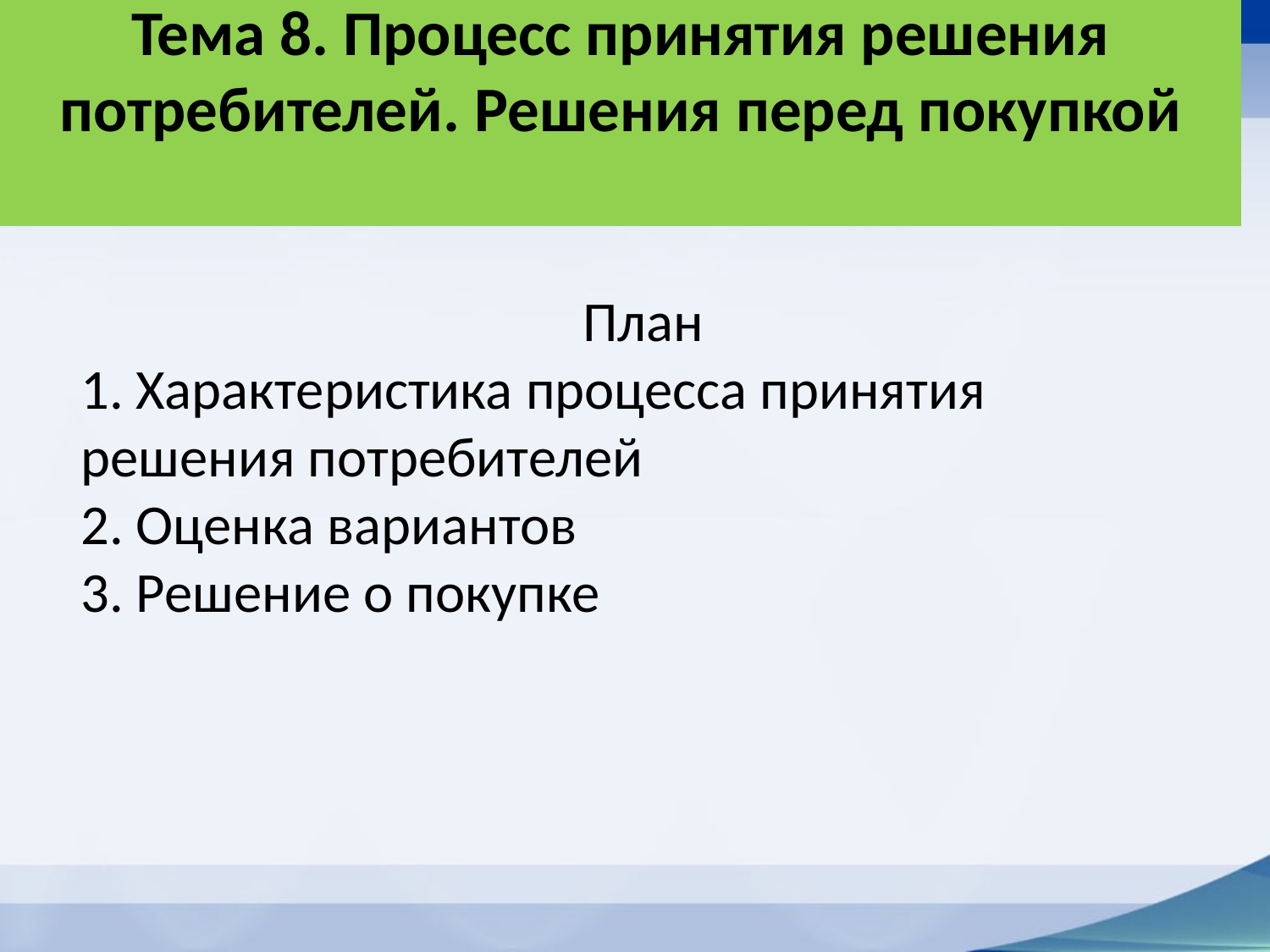

# Тема 8. Процесс принятия решения потребителей. Решения перед покупкой

План
1. Характеристика процесса принятия решения потребителей
2. Оценка вариантов
3. Решение о покупке